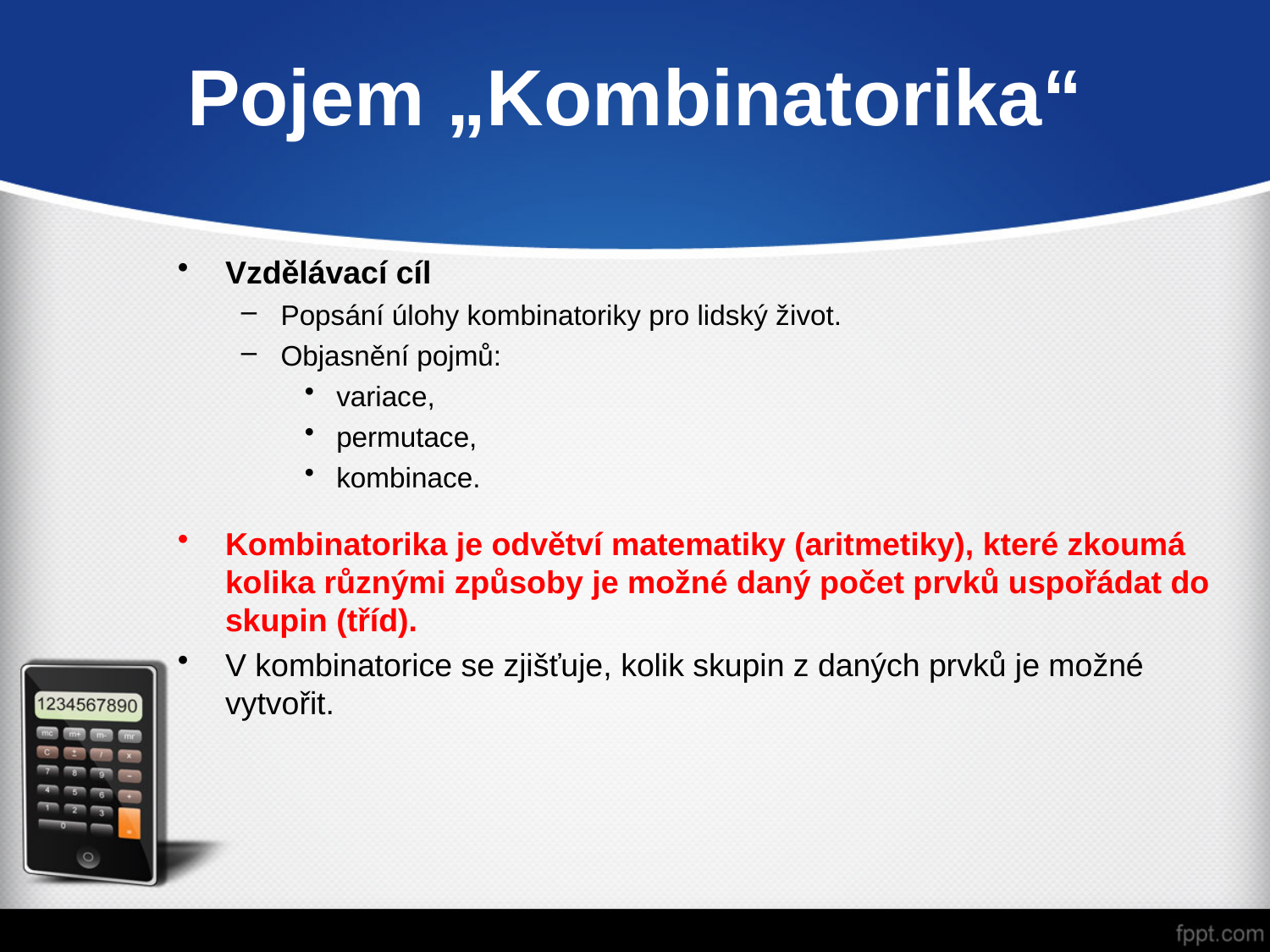

# Pojem „Kombinatorika“
Vzdělávací cíl
Popsání úlohy kombinatoriky pro lidský život.
Objasnění pojmů:
variace,
permutace,
kombinace.

Kombinatorika je odvětví matematiky (aritmetiky), které zkoumá kolika různými způsoby je možné daný počet prvků uspořádat do skupin (tříd).
V kombinatorice se zjišťuje, kolik skupin z daných prvků je možné vytvořit.